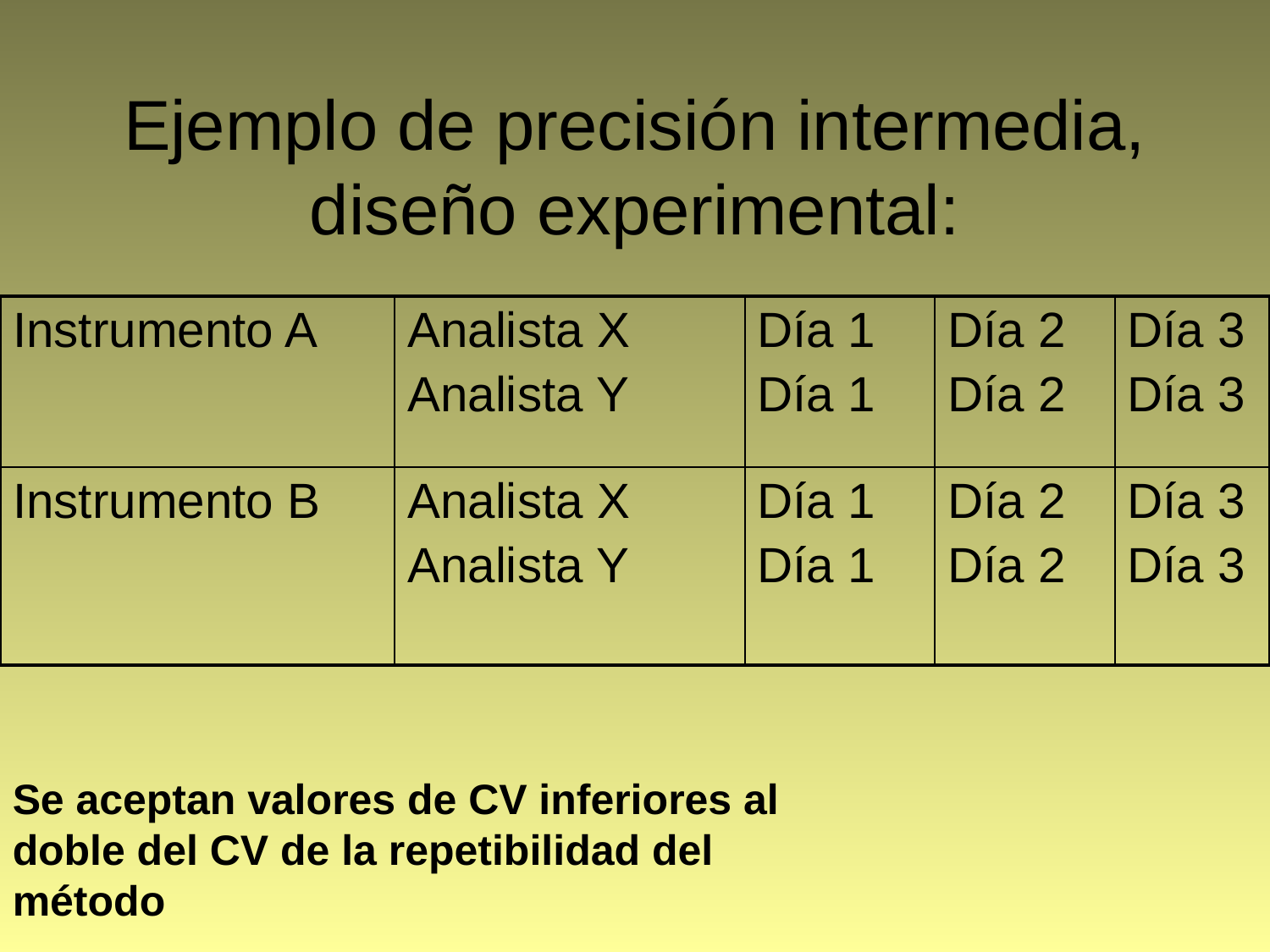

# Ejemplo de precisión intermedia, diseño experimental:
| Instrumento A | Analista X Analista Y | Día 1 Día 1 | Día 2 Día 2 | Día 3 Día 3 |
| --- | --- | --- | --- | --- |
| Instrumento B | Analista X Analista Y | Día 1 Día 1 | Día 2 Día 2 | Día 3 Día 3 |
Se aceptan valores de CV inferiores al doble del CV de la repetibilidad del método